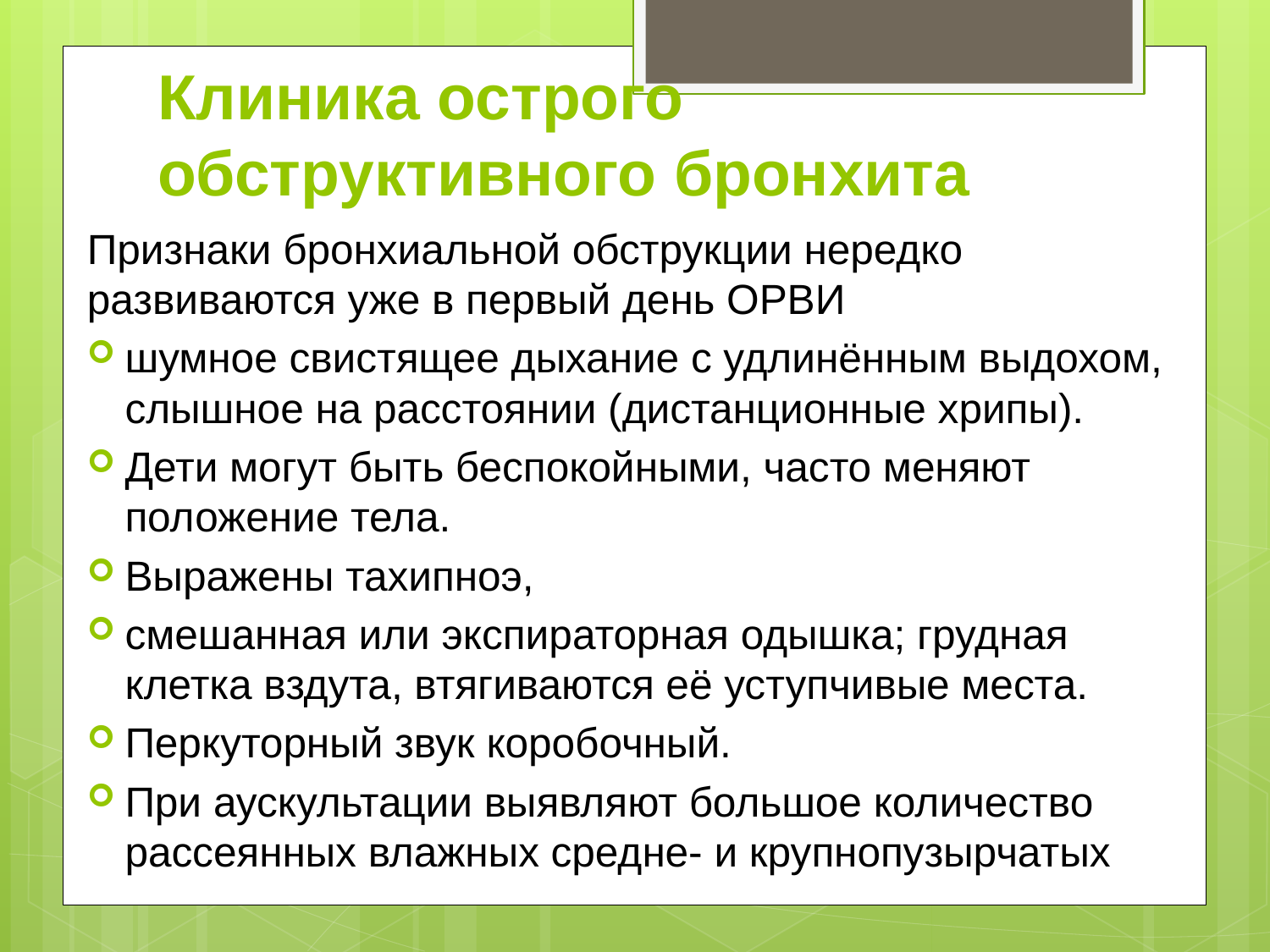

# Клиника острого обструктивного бронхита
Признаки бронхиальной обструкции нередко развиваются уже в первый день ОРВИ
шумное свистящее дыхание с удлинённым выдохом, слышное на расстоянии (дистанционные хрипы).
Дети могут быть беспокойными, часто меняют положение тела.
Выражены тахипноэ,
смешанная или экспираторная одышка; грудная клетка вздута, втягиваются её уступчивые места.
Перкуторный звук коробочный.
При аускультации выявляют большое количество рассеянных влажных средне- и крупнопузырчатых